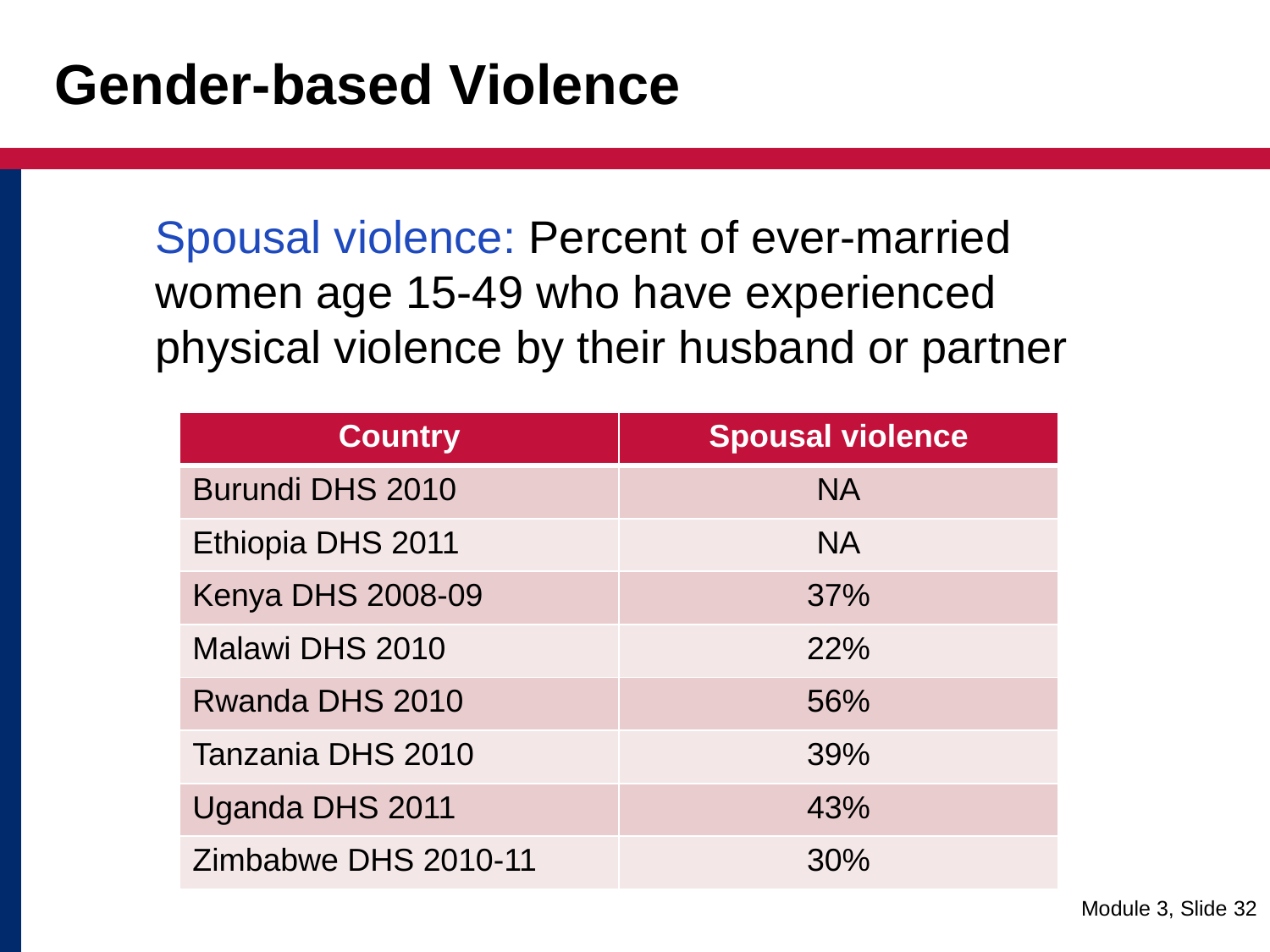

# Gender-based Violence
	Spousal violence: Percent of ever-married women age 15-49 who have experienced physical violence by their husband or partner
| Country | Spousal violence |
| --- | --- |
| Burundi DHS 2010 | NA |
| Ethiopia DHS 2011 | NA |
| Kenya DHS 2008-09 | 37% |
| Malawi DHS 2010 | 22% |
| Rwanda DHS 2010 | 56% |
| Tanzania DHS 2010 | 39% |
| Uganda DHS 2011 | 43% |
| Zimbabwe DHS 2010-11 | 30% |
Module 3, Slide 32